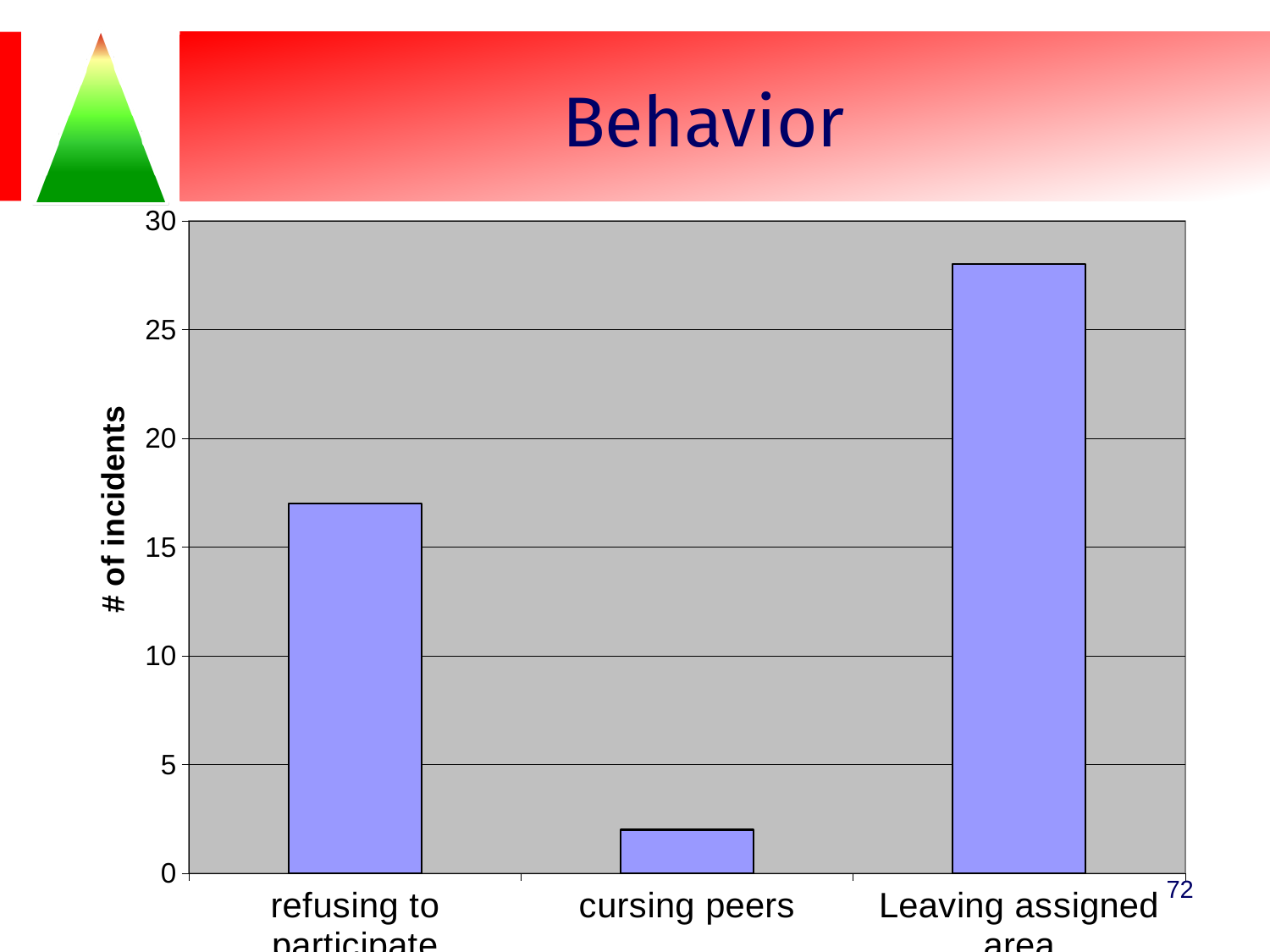

# Behavior

### Chart

| Category | Behavior |
|---|---|
| refusing to participate | 17.0 |
| cursing peers | 2.0 |
| Leaving assigned area | 28.0 |
72